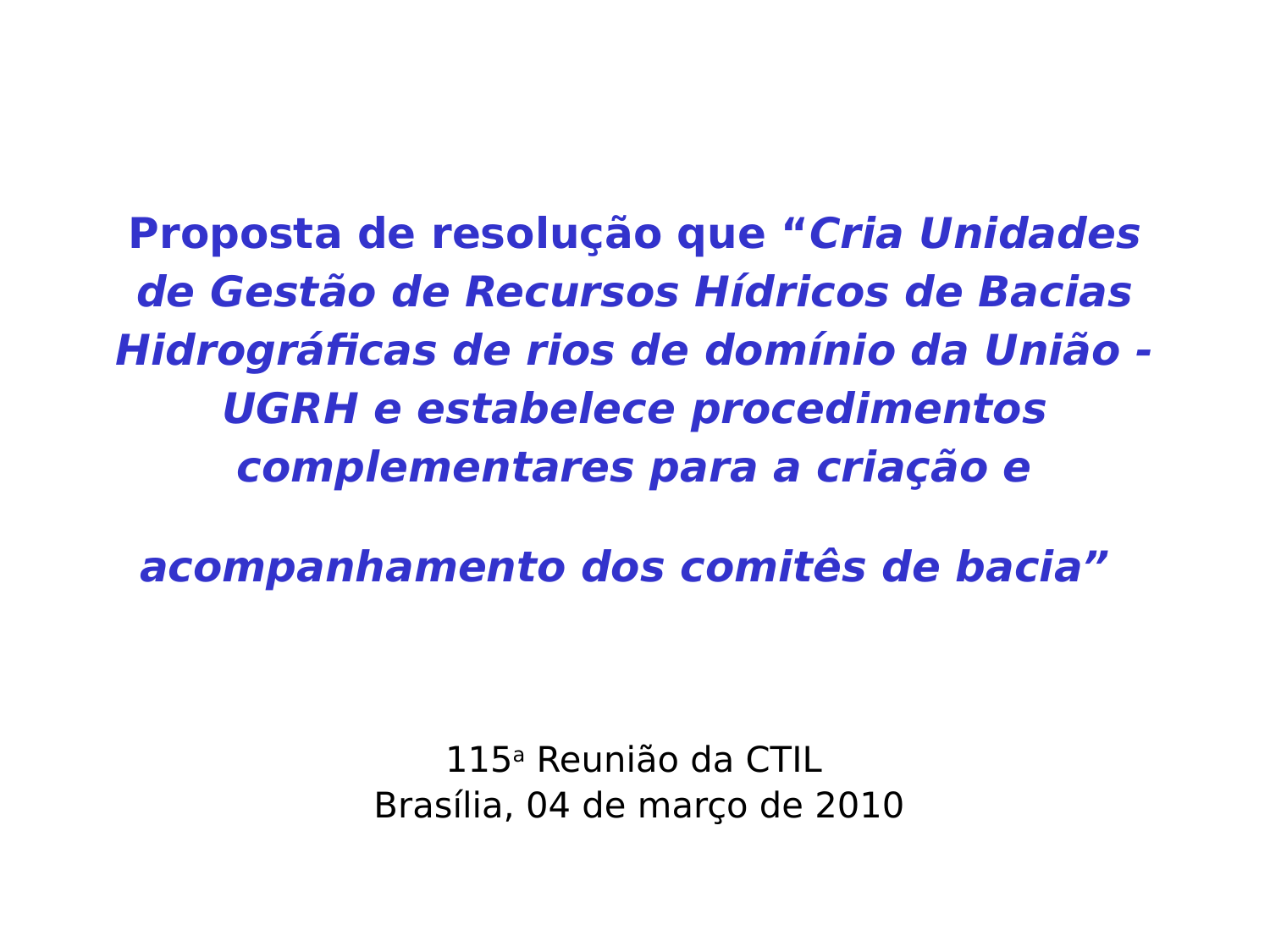

# Proposta de resolução que “Cria Unidades de Gestão de Recursos Hídricos de Bacias Hidrográficas de rios de domínio da União - UGRH e estabelece procedimentos complementares para a criação e acompanhamento dos comitês de bacia”
115a Reunião da CTIL
Brasília, 04 de março de 2010